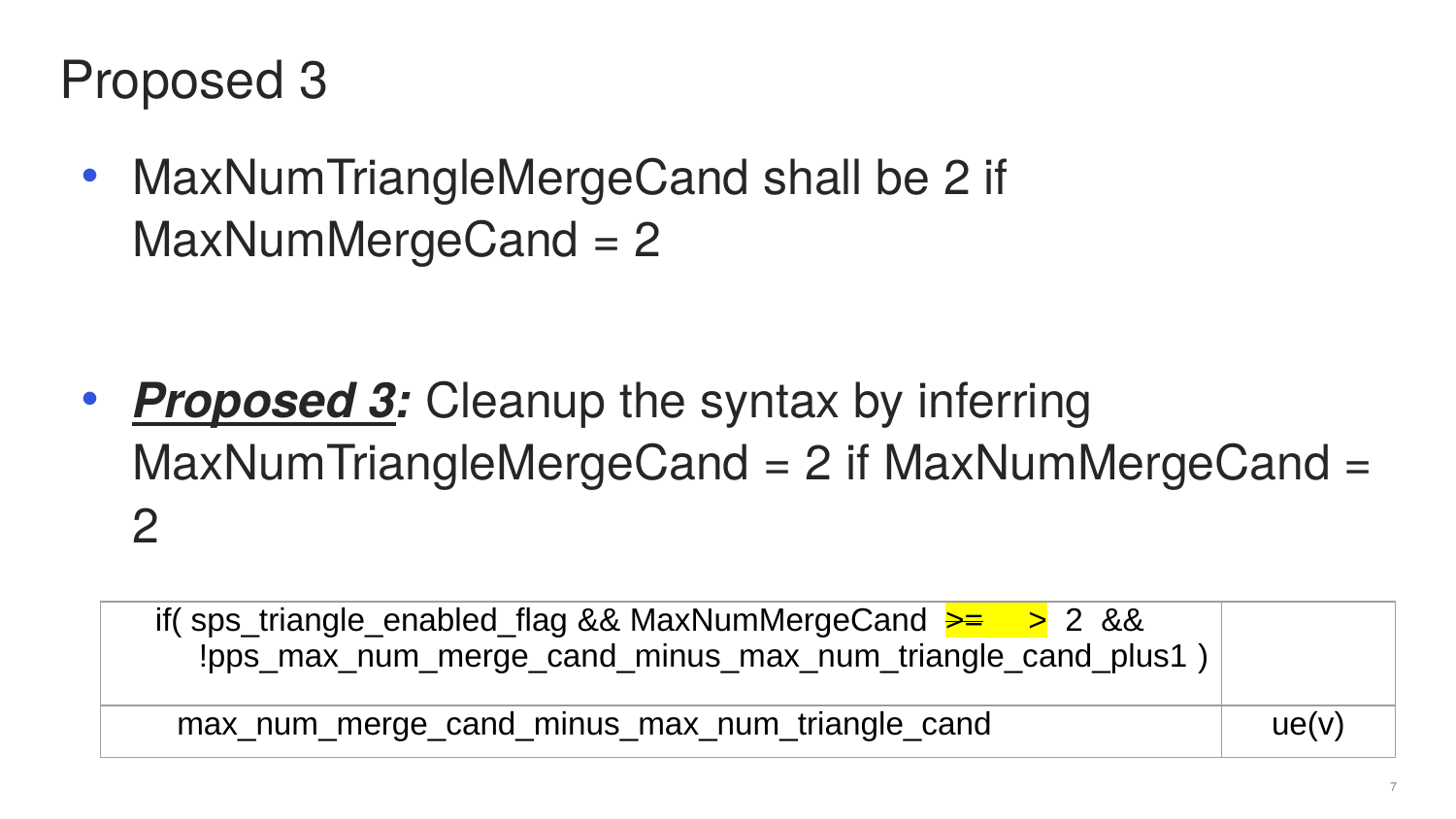

# Proposed 3
MaxNumTriangleMergeCand shall be 2 if MaxNumMergeCand = 2

Proposed 3: Cleanup the syntax by inferring MaxNumTriangleMergeCand = 2 if MaxNumMergeCand = 2

| if( sps\_triangle\_enabled\_flag && MaxNumMergeCand >= > 2 && !pps\_max\_num\_merge\_cand\_minus\_max\_num\_triangle\_cand\_plus1 ) |  |
| --- | --- |
| max\_num\_merge\_cand\_minus\_max\_num\_triangle\_cand | ue(v) |